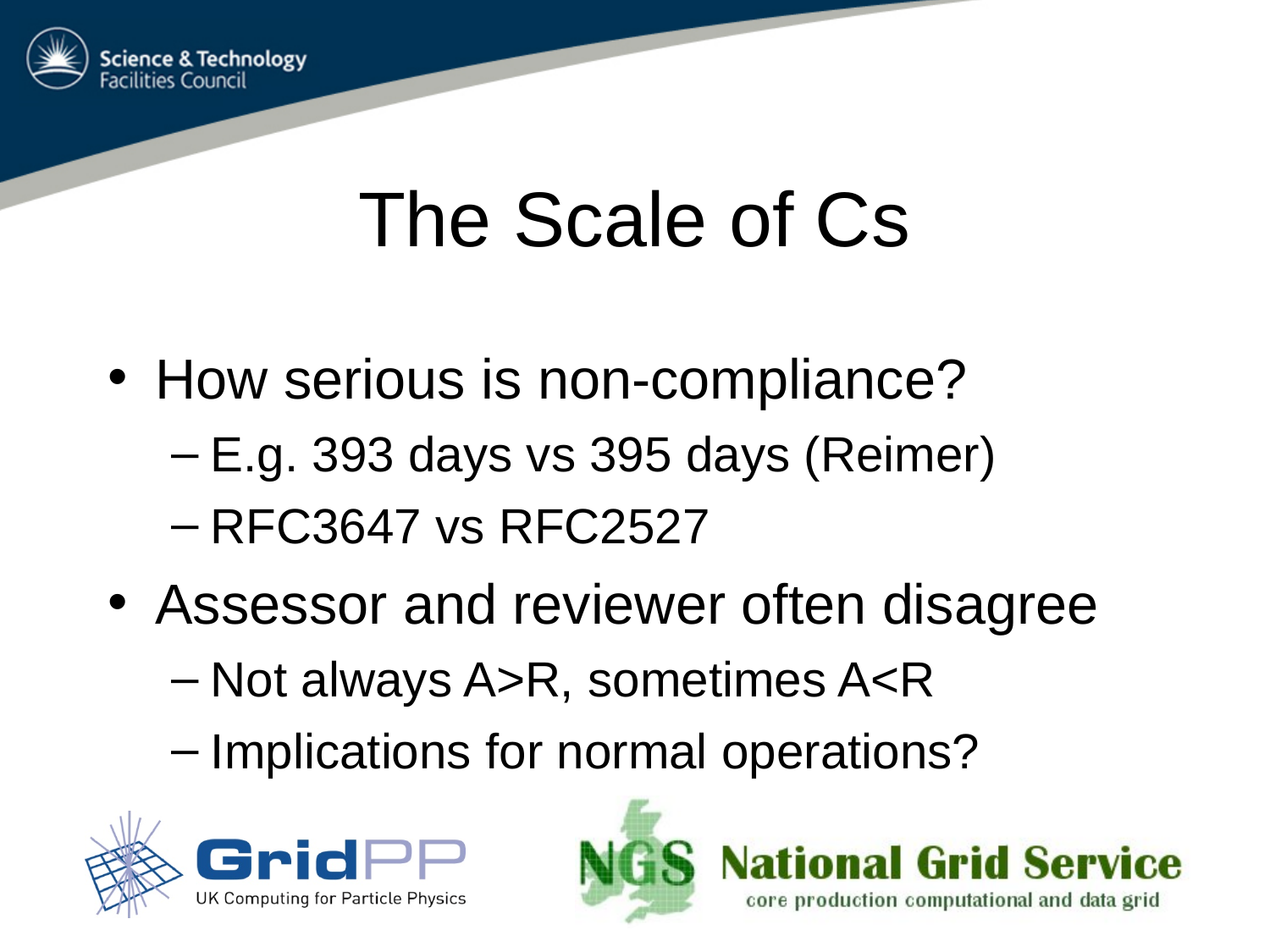

# The Scale of Cs
How serious is non-compliance?
E.g. 393 days vs 395 days (Reimer)
RFC3647 vs RFC2527
Assessor and reviewer often disagree
Not always A>R, sometimes A<R
Implications for normal operations?